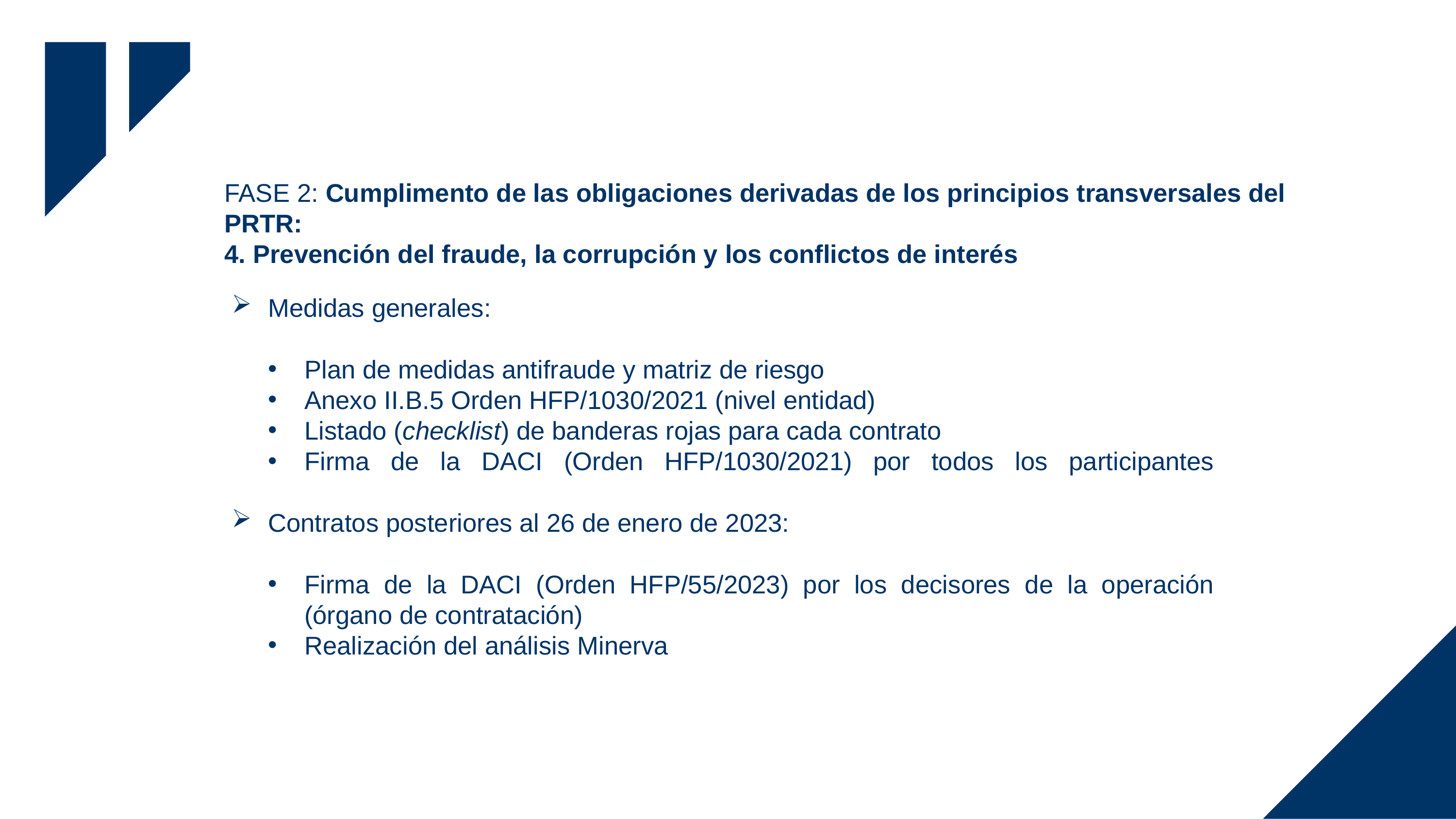

FASE 2: Cumplimento de las obligaciones derivadas de los principios transversales del PRTR:
4. Prevención del fraude, la corrupción y los conflictos de interés
Medidas generales:

Plan de medidas antifraude y matriz de riesgo
Anexo II.B.5 Orden HFP/1030/2021 (nivel entidad)
Listado (checklist) de banderas rojas para cada contrato
Firma de la DACI (Orden HFP/1030/2021) por todos los participantes
Contratos posteriores al 26 de enero de 2023:

Firma de la DACI (Orden HFP/55/2023) por los decisores de la operación (órgano de contratación)
Realización del análisis Minerva